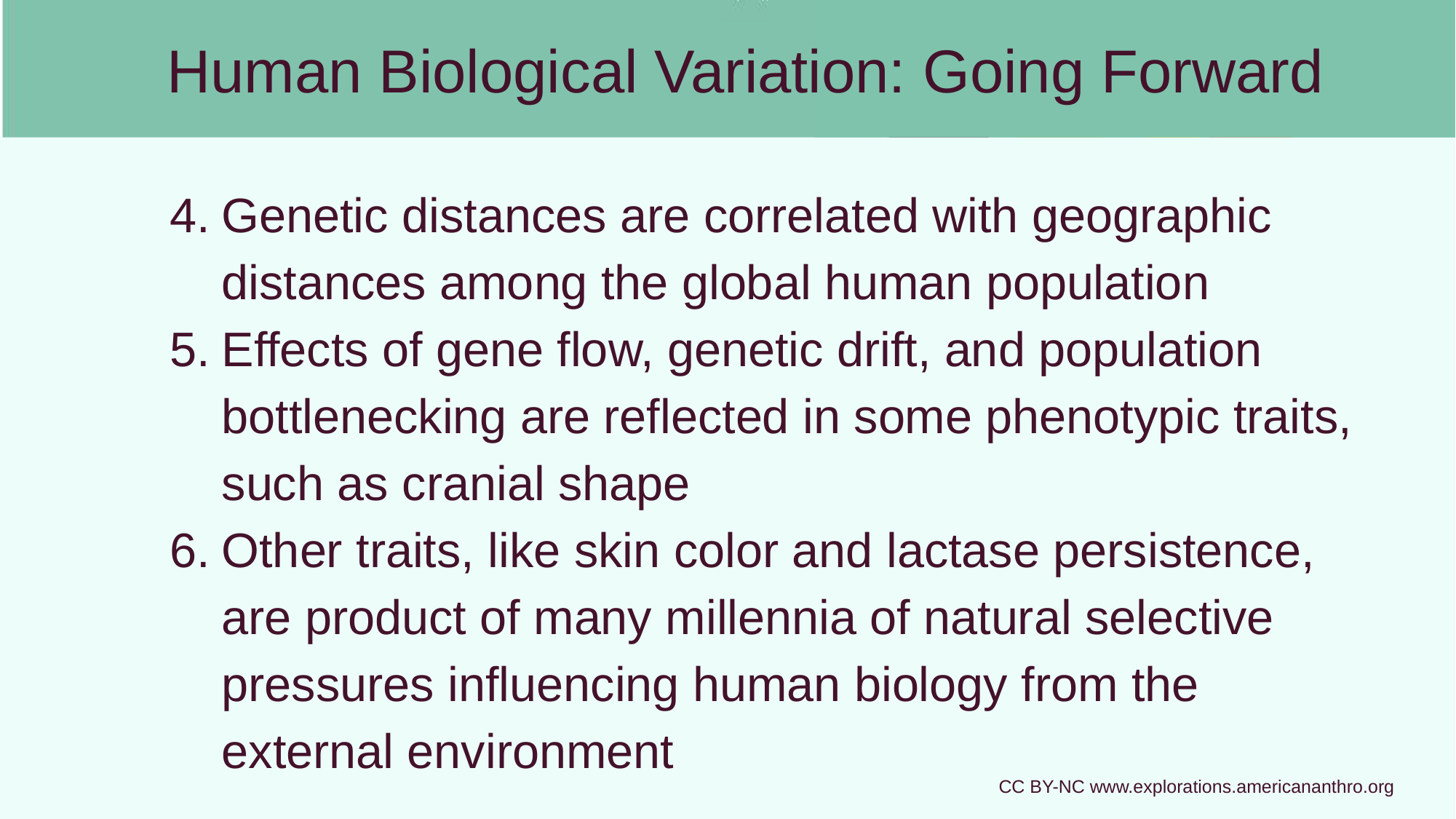

# Human Biological Variation: Going Forward
Genetic distances are correlated with geographic distances among the global human population
Effects of gene flow, genetic drift, and population bottlenecking are reflected in some phenotypic traits, such as cranial shape
Other traits, like skin color and lactase persistence, are product of many millennia of natural selective pressures influencing human biology from the external environment